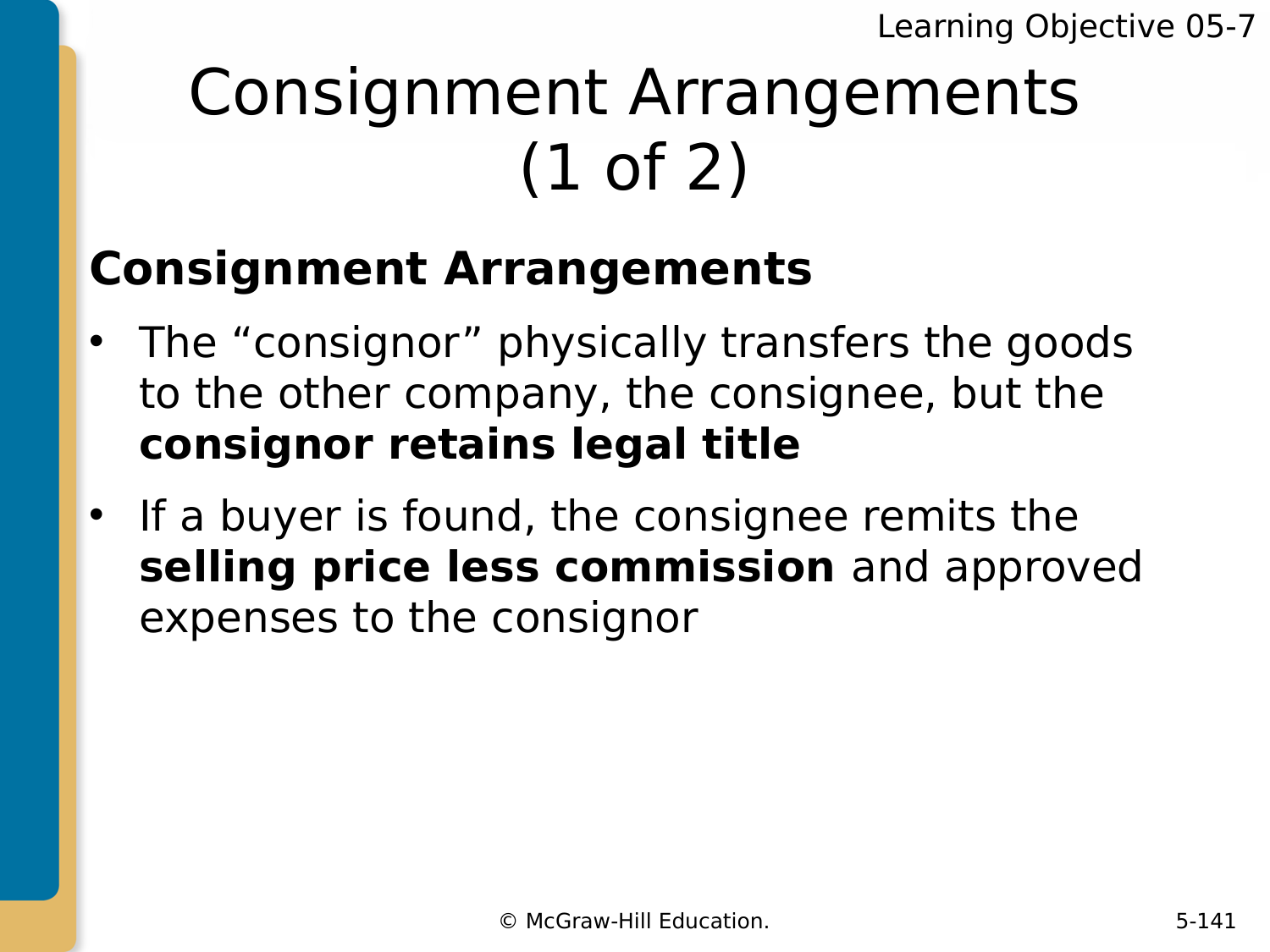

Learning Objective 05-7
# Consignment Arrangements (1 of 2)
Consignment Arrangements
The “consignor” physically transfers the goods to the other company, the consignee, but the consignor retains legal title
If a buyer is found, the consignee remits the selling price less commission and approved expenses to the consignor